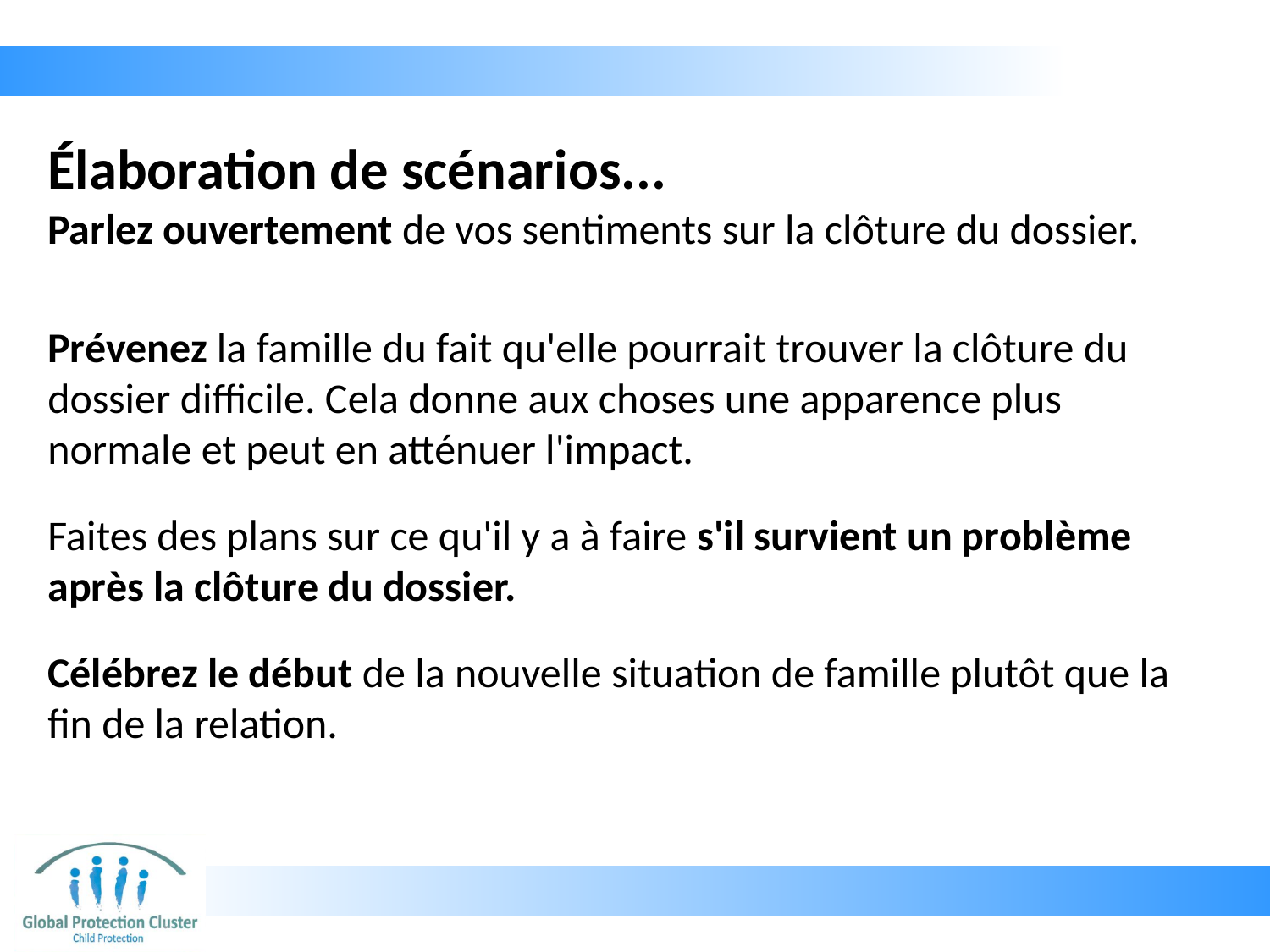

# Élaboration de scénarios...

Parlez ouvertement de vos sentiments sur la clôture du dossier.

Prévenez la famille du fait qu'elle pourrait trouver la clôture du dossier difficile. Cela donne aux choses une apparence plus normale et peut en atténuer l'impact.

Faites des plans sur ce qu'il y a à faire s'il survient un problème après la clôture du dossier.

Célébrez le début de la nouvelle situation de famille plutôt que la fin de la relation.